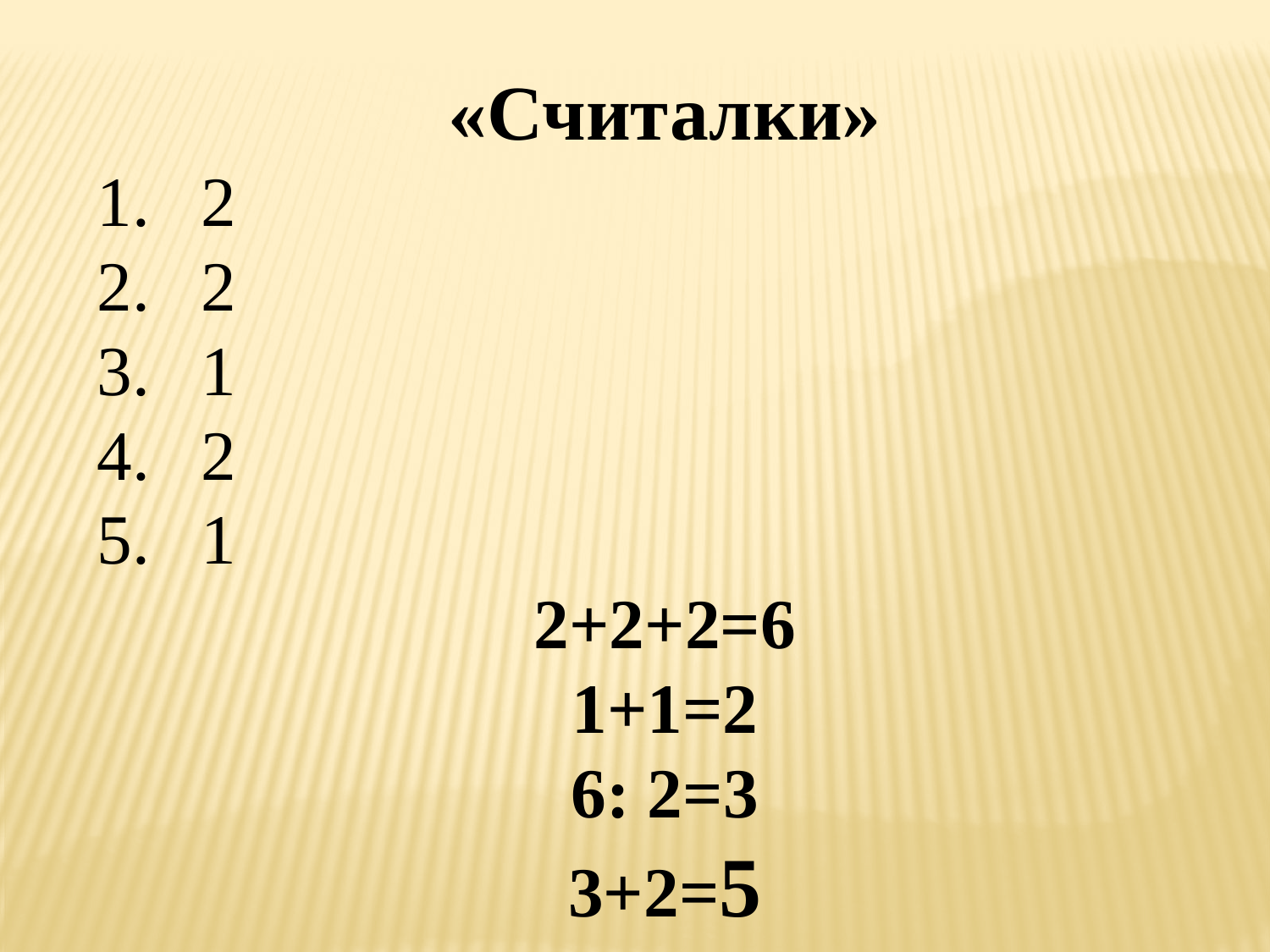

«Считалки»
2
2
1
2
1
2+2+2=6
1+1=2
6: 2=3
3+2=5